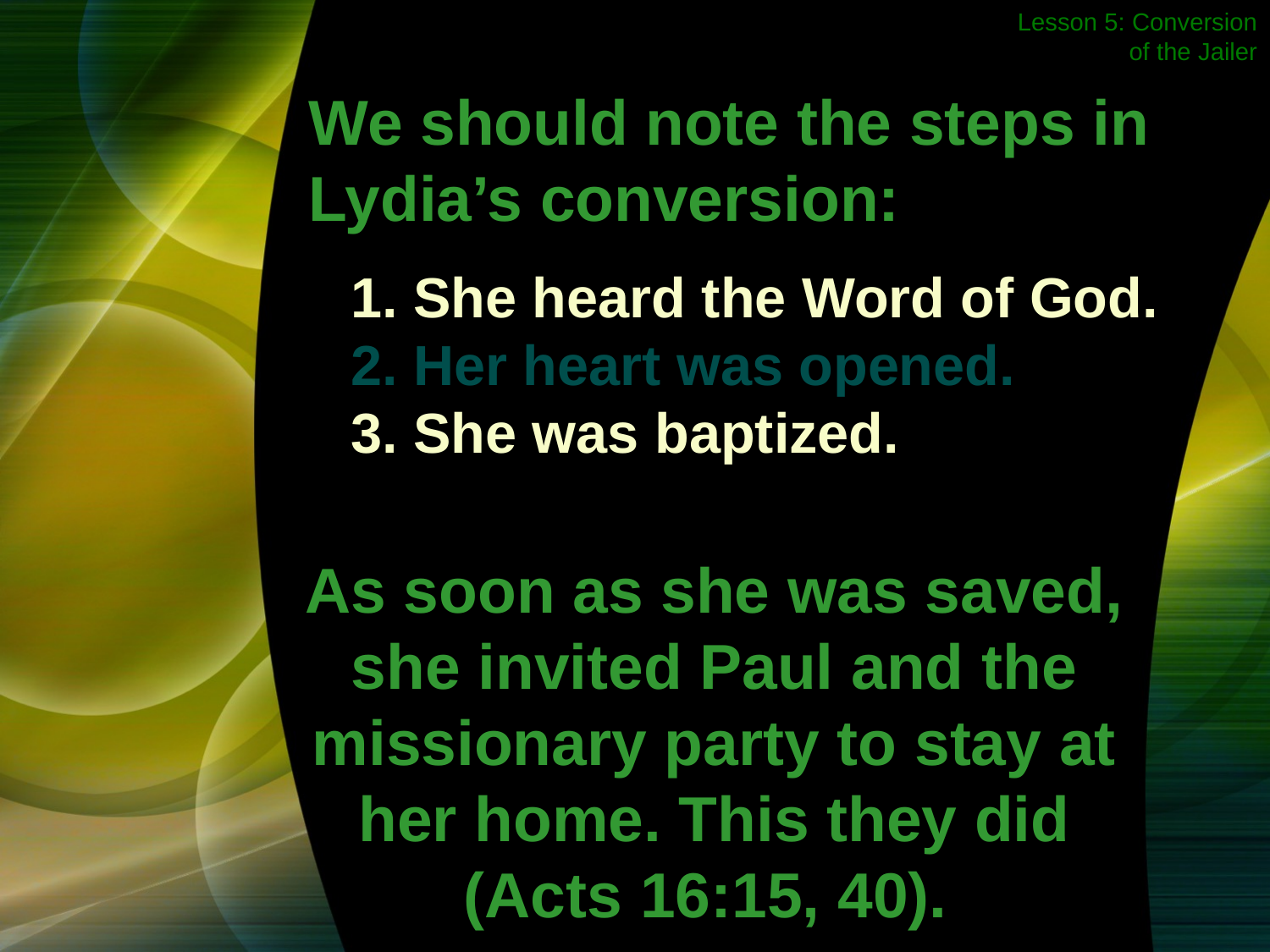

Lesson 5: Conversion of the Jailer
We should note the steps in Lydia’s conversion:
1. She heard the Word of God.
2. Her heart was opened.
3. She was baptized.
As soon as she was saved, she invited Paul and the missionary party to stay at her home. This they did (Acts 16:15, 40).